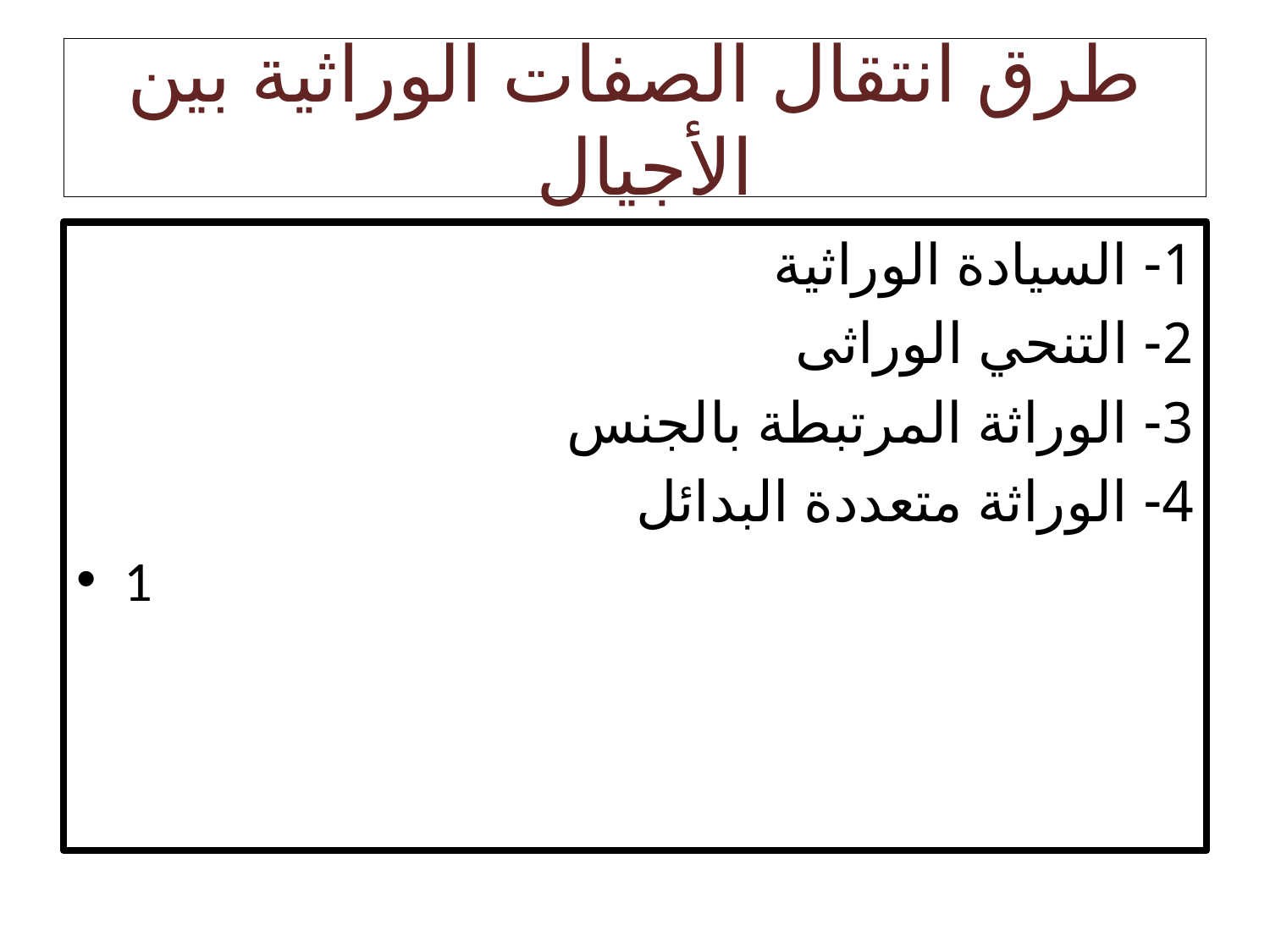

# طرق انتقال الصفات الوراثية بين الأجيال
1- السيادة الوراثية
2- التنحي الوراثى
3- الوراثة المرتبطة بالجنس
4- الوراثة متعددة البدائل
1